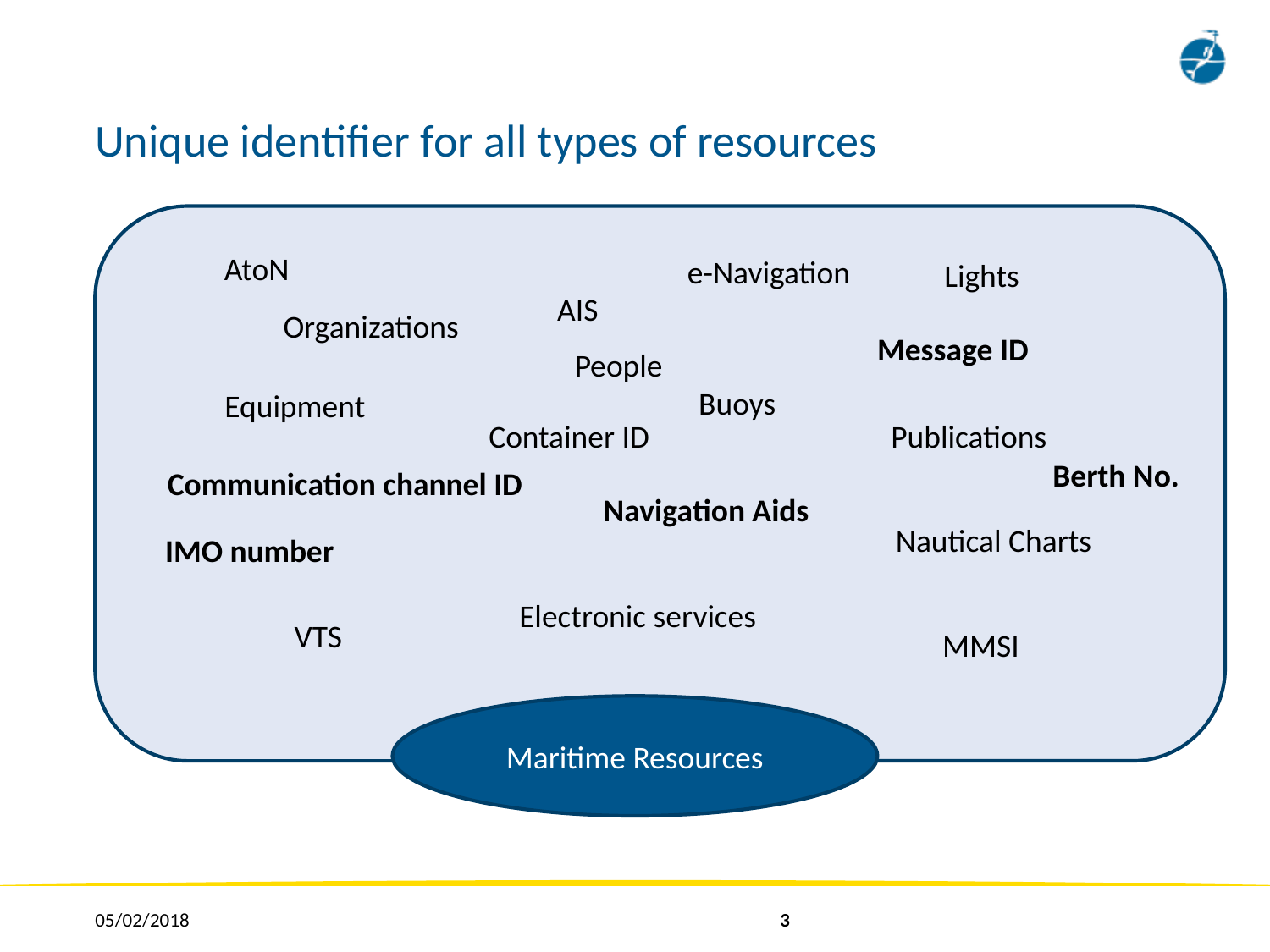

# Unique identifier for all types of resources

AtoN
e-Navigation
Lights
AIS
Organizations
Message ID
People
Buoys
Equipment
Container ID
Publications
Berth No.
Communication channel ID
Navigation Aids
Nautical Charts
IMO number
Electronic services
VTS
MMSI
Maritime Resources
05/02/2018
3